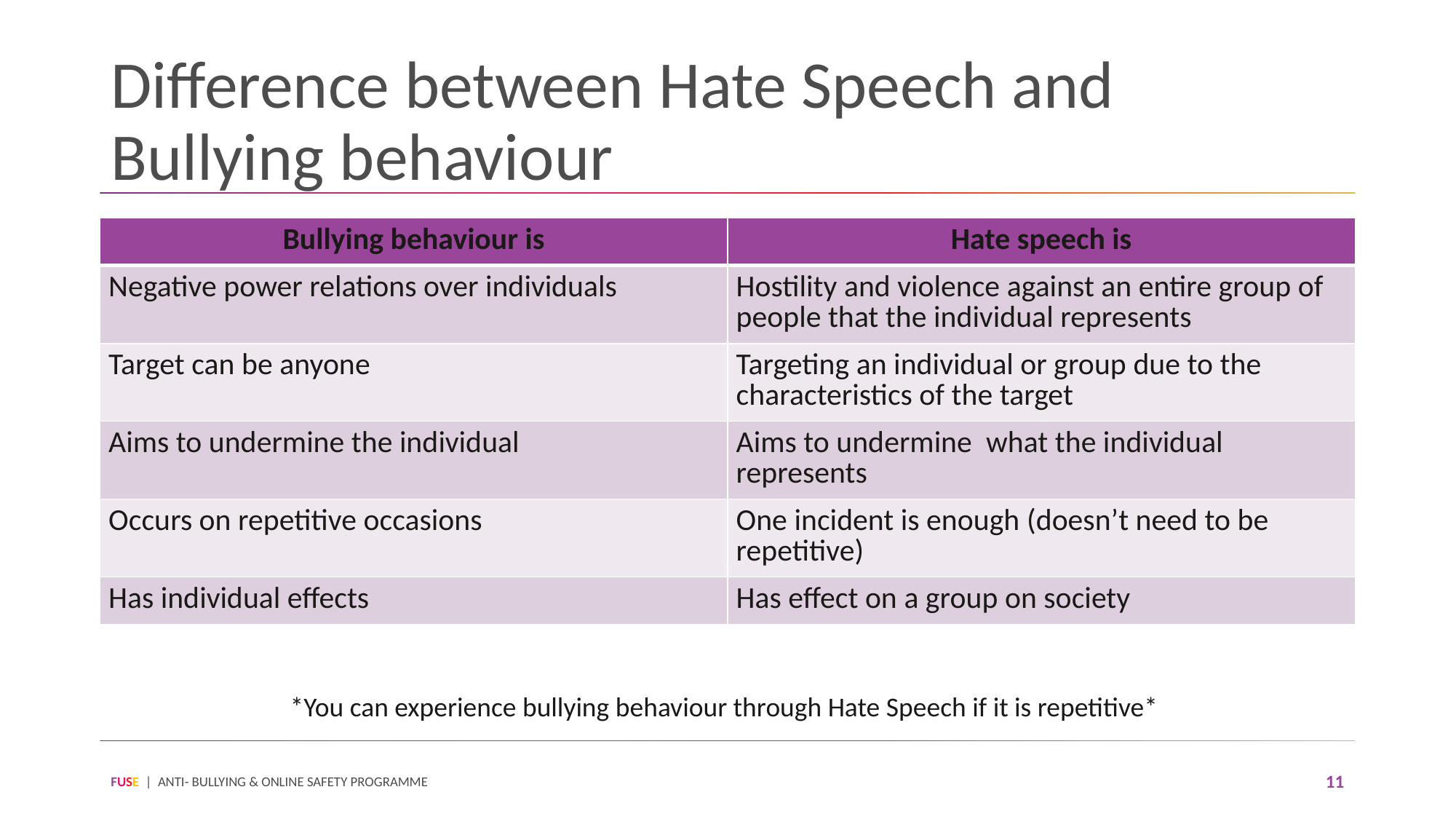

# Difference between Hate Speech and Bullying behaviour
| Bullying behaviour is | Hate speech is |
| --- | --- |
| Negative power relations over individuals | Hostility and violence against an entire group of people that the individual represents |
| Target can be anyone | Targeting an individual or group due to the characteristics of the target |
| Aims to undermine the individual | Aims to undermine  what the individual represents |
| Occurs on repetitive occasions | One incident is enough (doesn’t need to be repetitive) |
| Has individual effects | Has effect on a group on society |
*You can experience bullying behaviour through Hate Speech if it is repetitive*
FUSE  |  ANTI- BULLYING & ONLINE SAFETY PROGRAMME
11